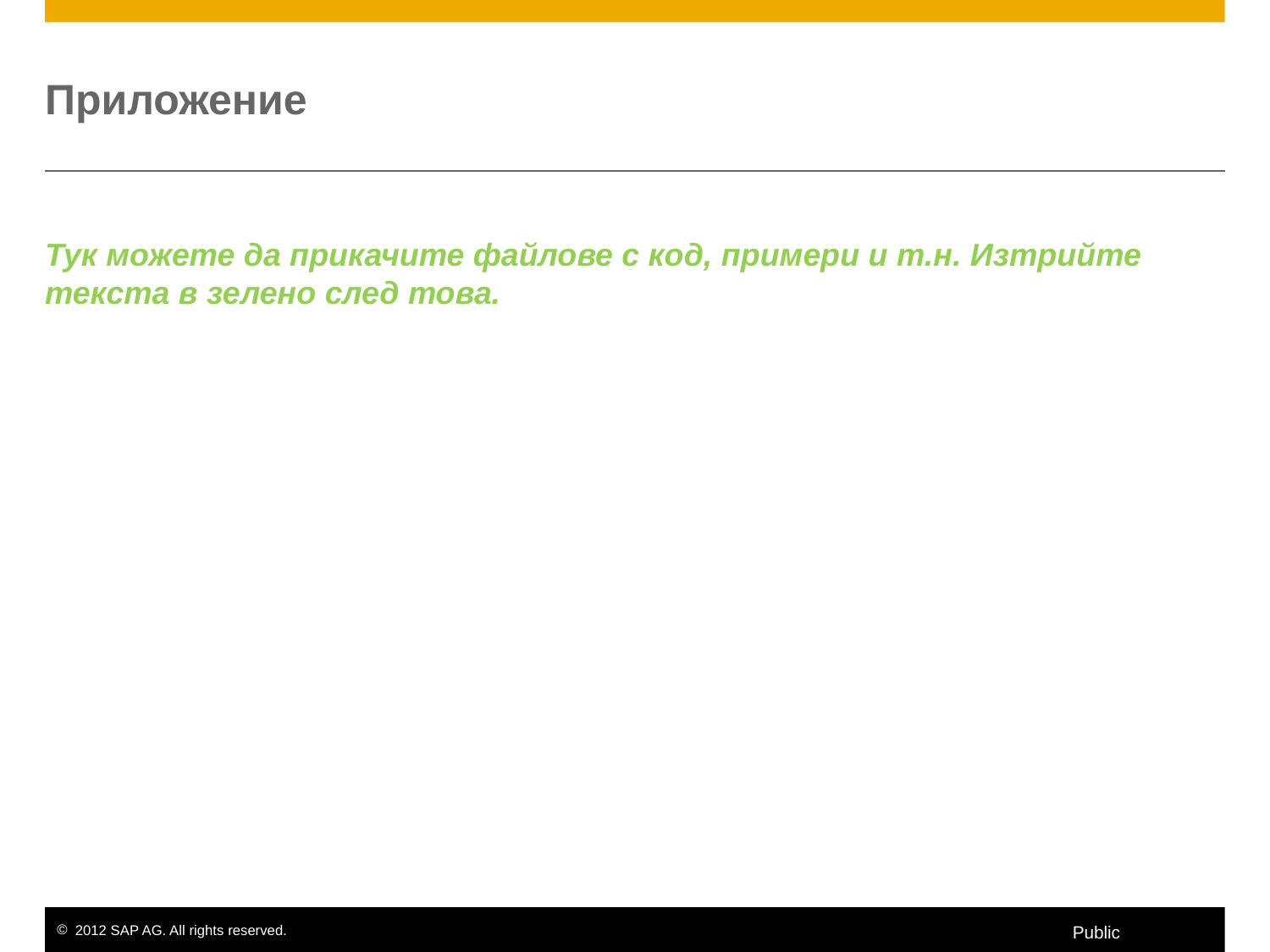

# Приложение
Тук можете да прикачите файлове с код, примери и т.н. Изтрийте текста в зелено след това.